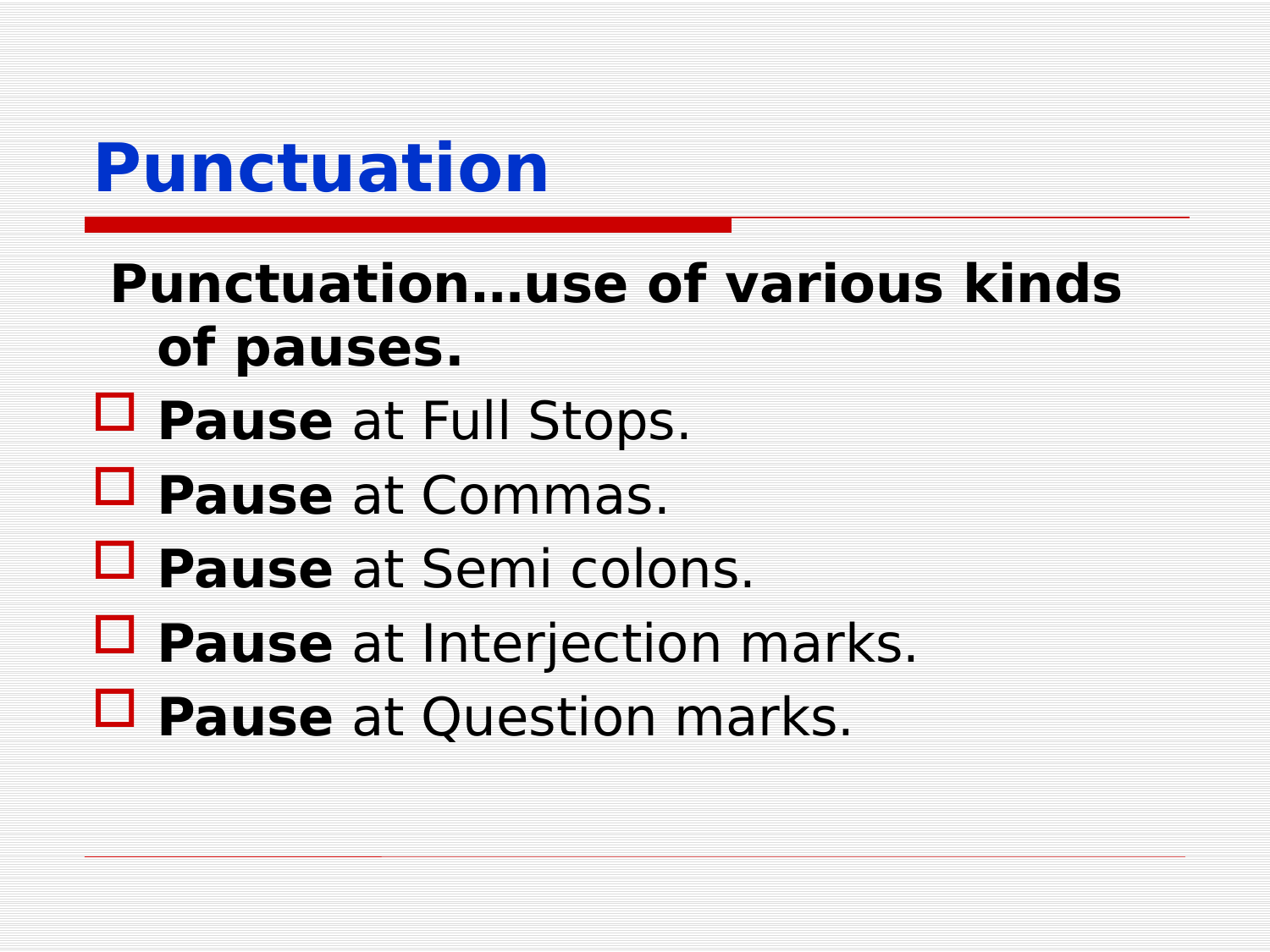

# Punctuation
 Punctuation…use of various kinds of pauses.
Pause at Full Stops.
Pause at Commas.
Pause at Semi colons.
Pause at Interjection marks.
Pause at Question marks.